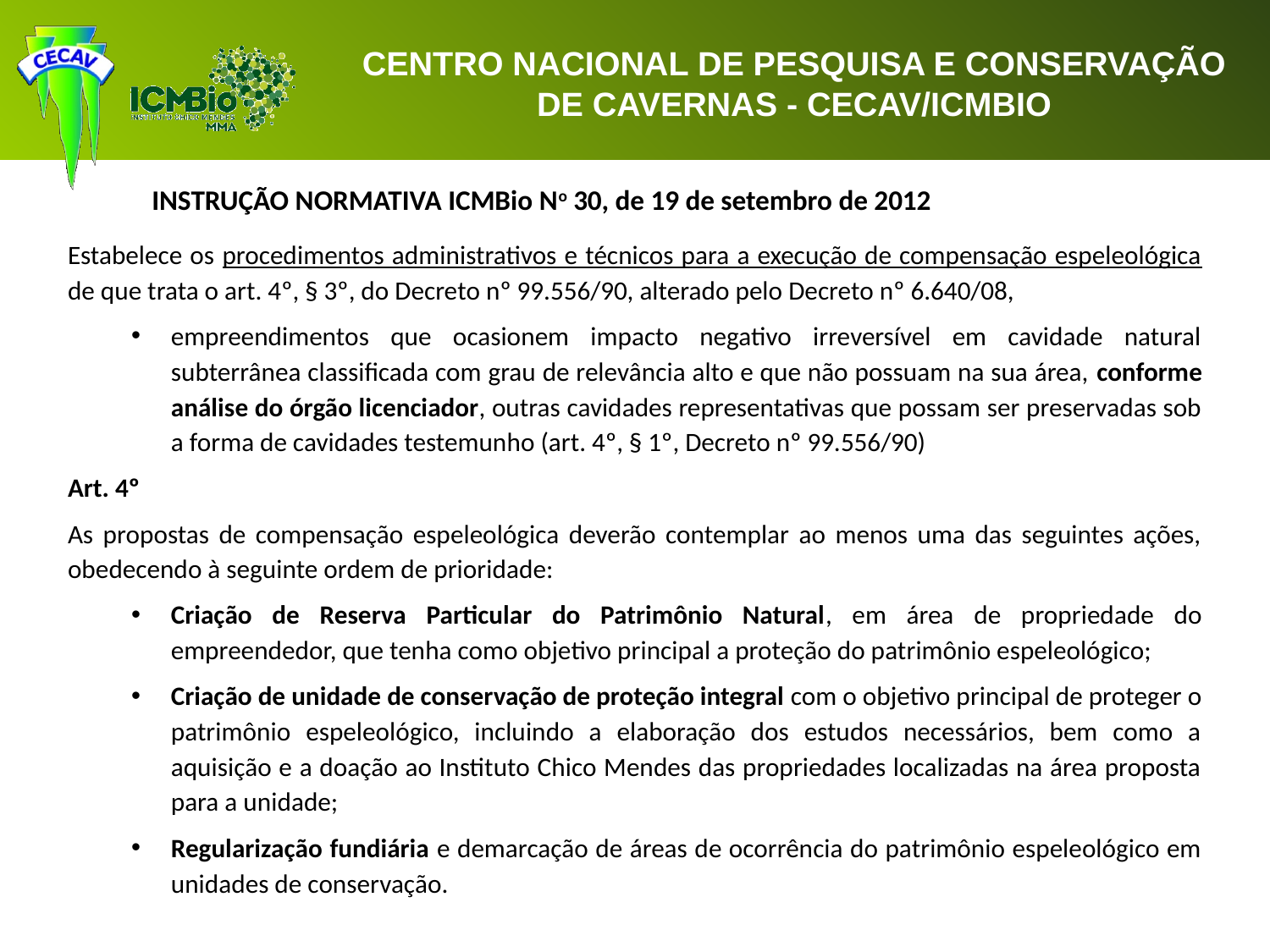

INSTRUÇÃO NORMATIVA ICMBio No 30, de 19 de setembro de 2012
Estabelece os procedimentos administrativos e técnicos para a execução de compensação espeleológica de que trata o art. 4º, § 3º, do Decreto nº 99.556/90, alterado pelo Decreto nº 6.640/08,
empreendimentos que ocasionem impacto negativo irreversível em cavidade natural subterrânea classificada com grau de relevância alto e que não possuam na sua área, conforme análise do órgão licenciador, outras cavidades representativas que possam ser preservadas sob a forma de cavidades testemunho (art. 4º, § 1º, Decreto nº 99.556/90)
Art. 4º
As propostas de compensação espeleológica deverão contemplar ao menos uma das seguintes ações, obedecendo à seguinte ordem de prioridade:
Criação de Reserva Particular do Patrimônio Natural, em área de propriedade do empreendedor, que tenha como objetivo principal a proteção do patrimônio espeleológico;
Criação de unidade de conservação de proteção integral com o objetivo principal de proteger o patrimônio espeleológico, incluindo a elaboração dos estudos necessários, bem como a aquisição e a doação ao Instituto Chico Mendes das propriedades localizadas na área proposta para a unidade;
Regularização fundiária e demarcação de áreas de ocorrência do patrimônio espeleológico em unidades de conservação.